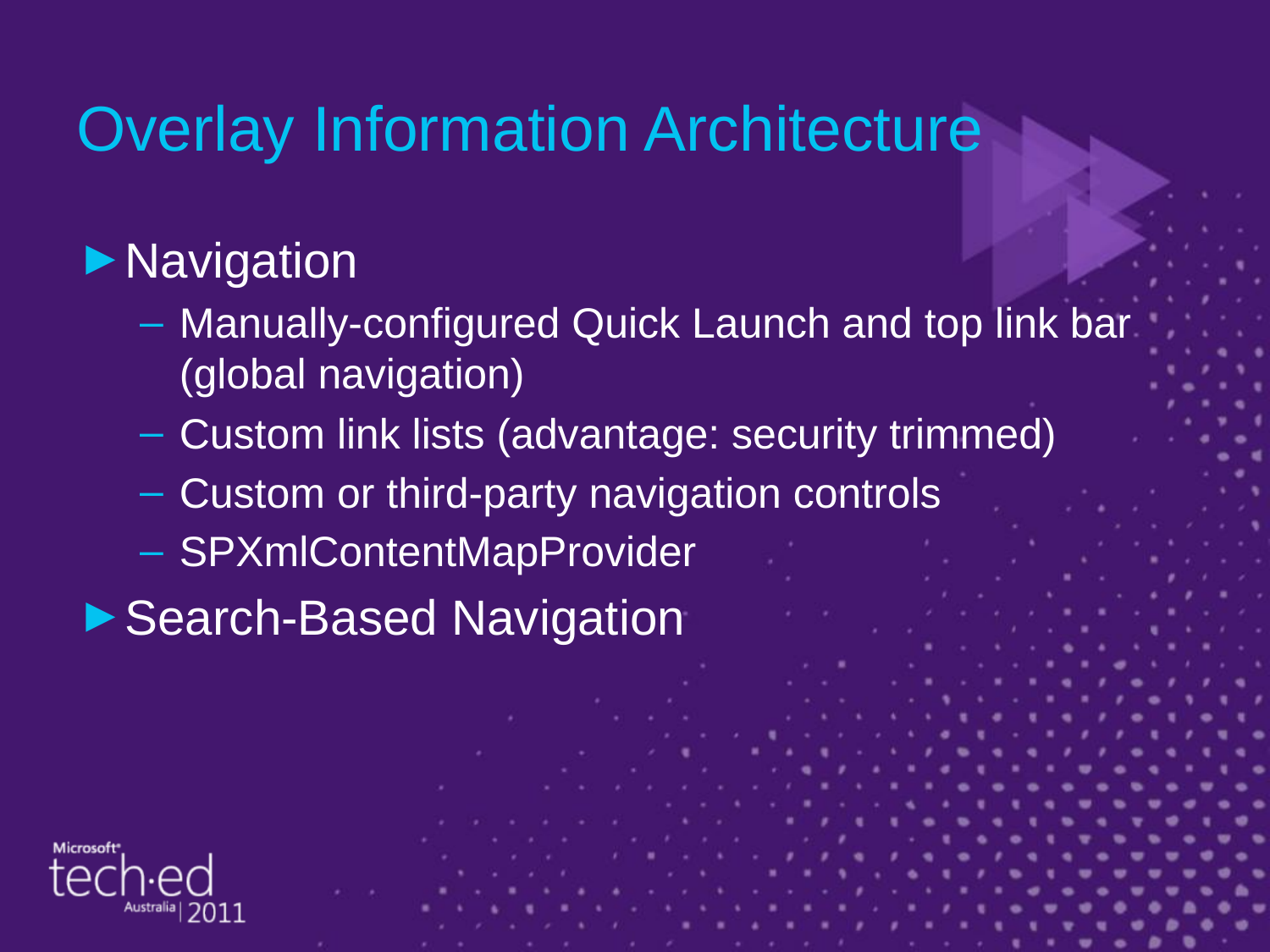

# Overlay Information Architecture
Navigation
Manually-configured Quick Launch and top link bar (global navigation)
Custom link lists (advantage: security trimmed)
Custom or third-party navigation controls
SPXmlContentMapProvider
Search-Based Navigation